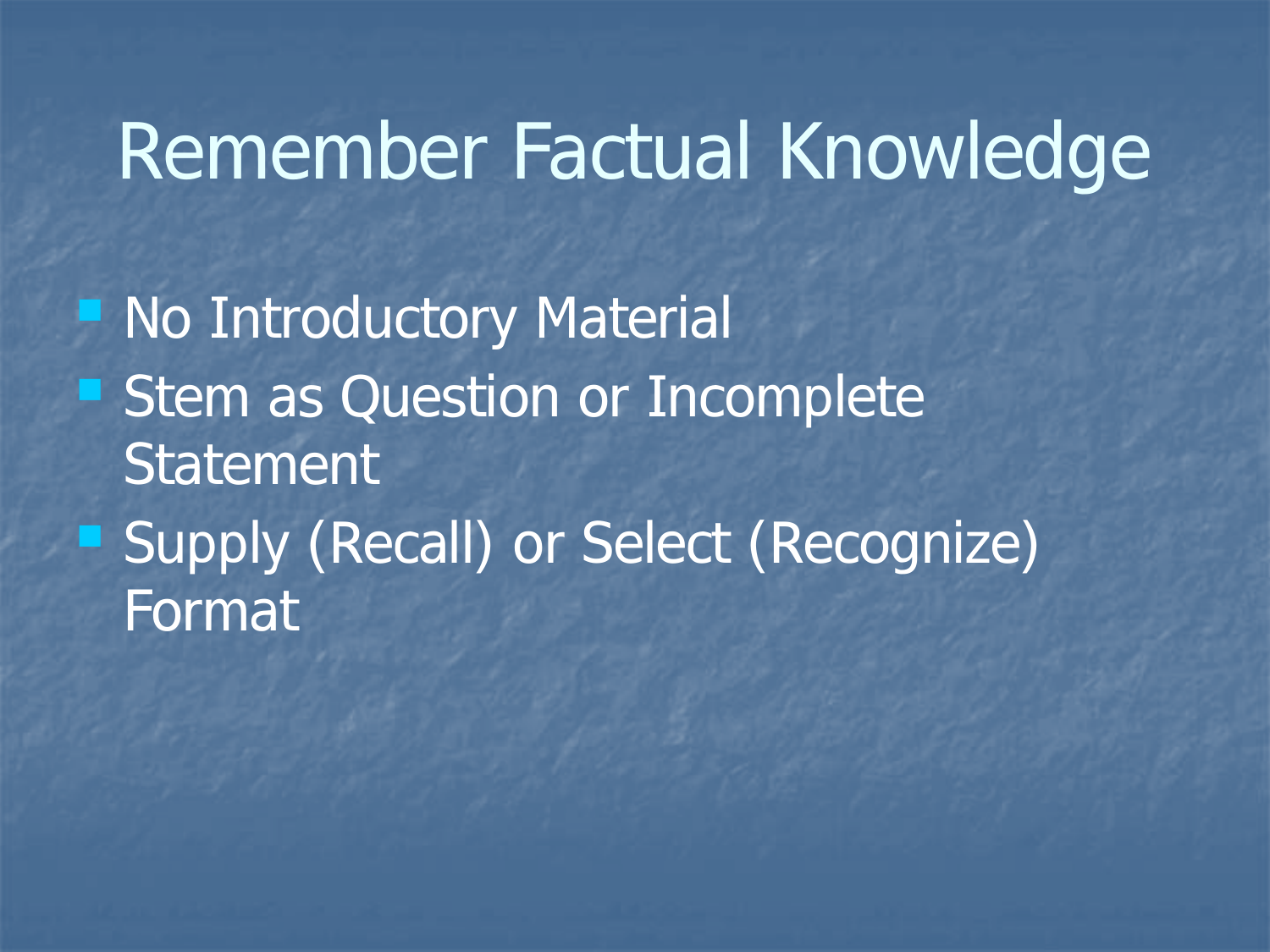

# Remember Factual Knowledge
No Introductory Material
Stem as Question or Incomplete Statement
Supply (Recall) or Select (Recognize) Format